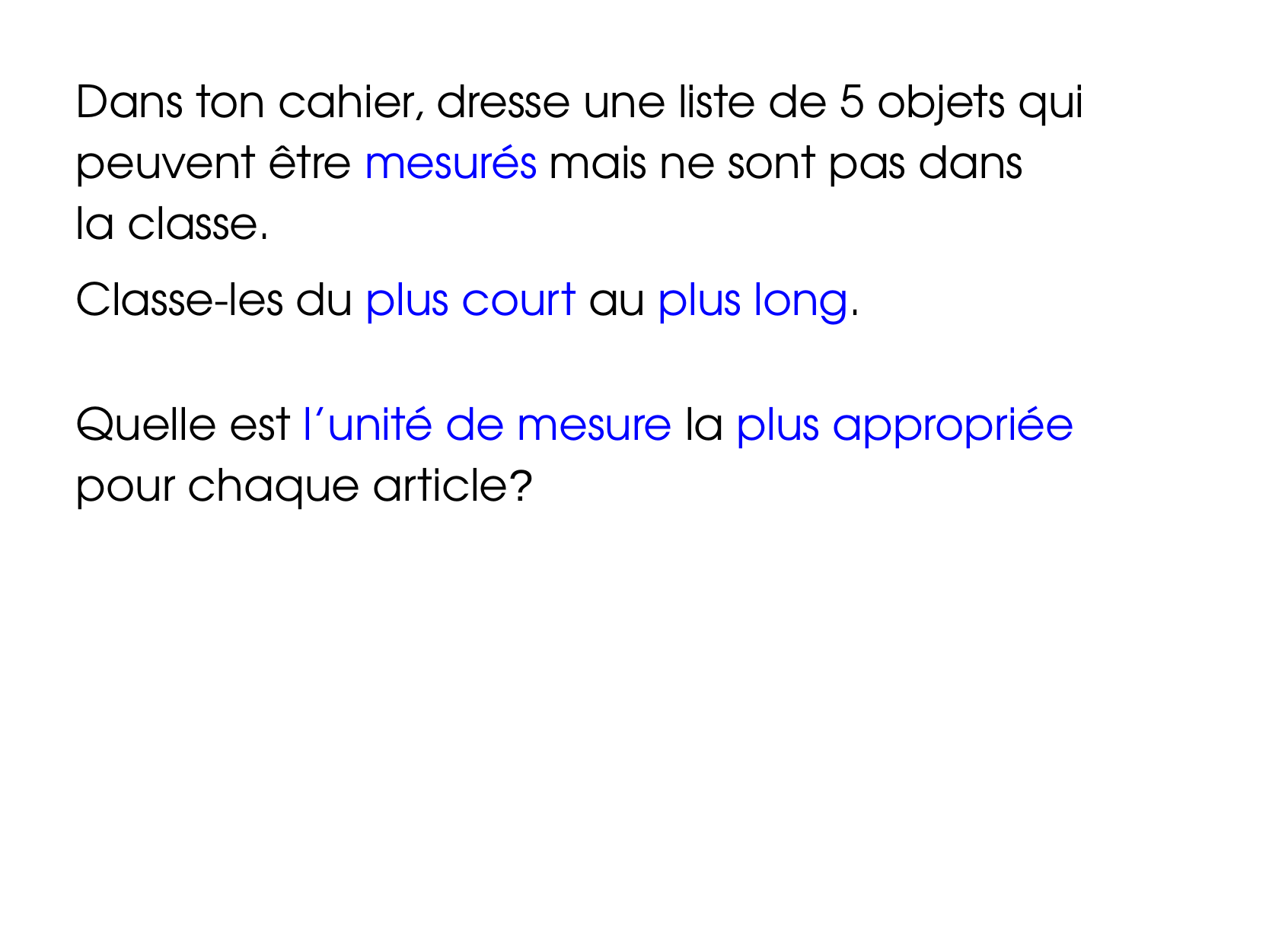

Dans ton cahier, dresse une liste de 5 objets qui peuvent être mesurés mais ne sont pas dans
la classe.
Classe-les du plus court au plus long.

Quelle est l’unité de mesure la plus appropriée
pour chaque article?